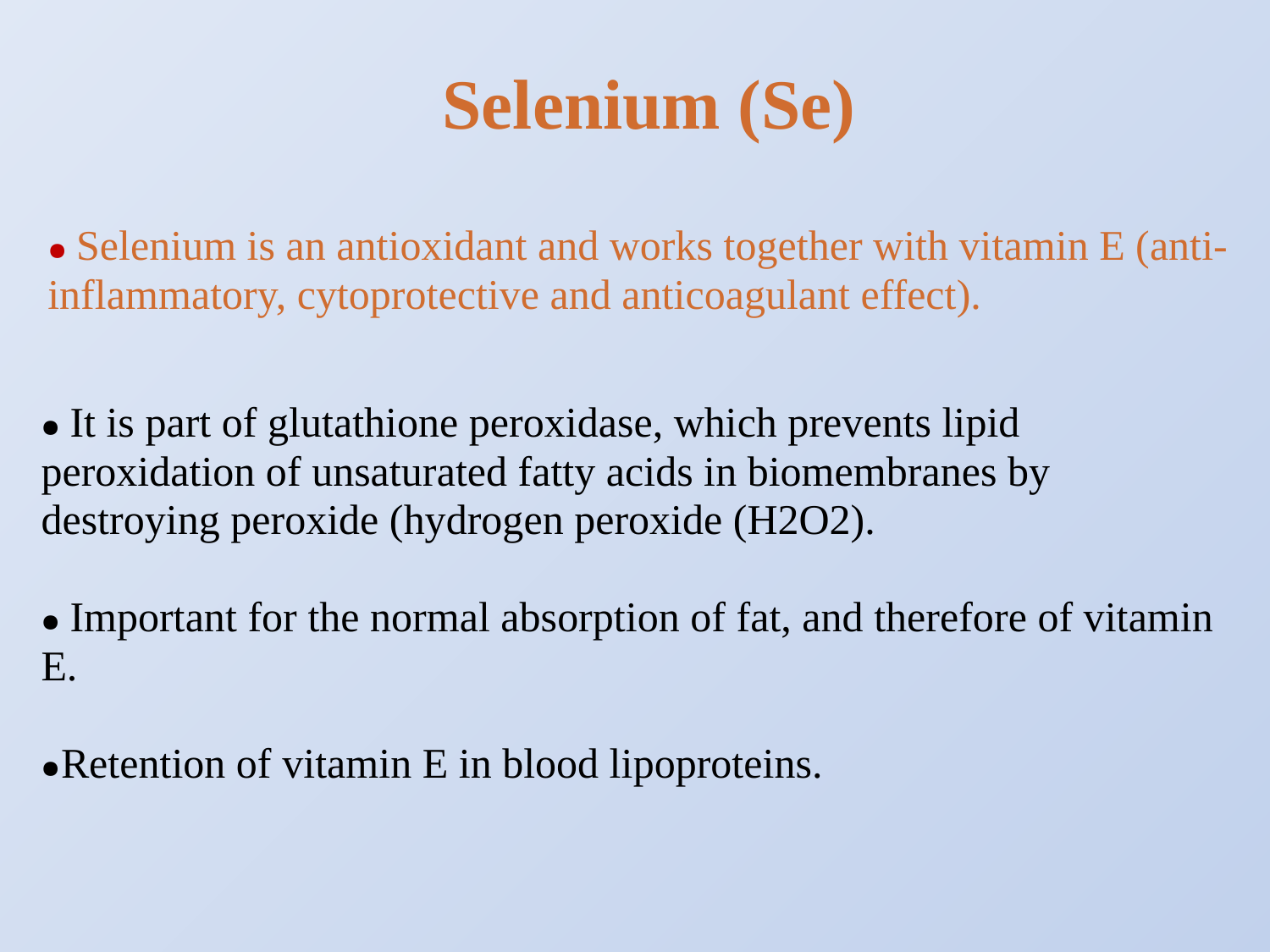

Selenium (Se)
• Selenium is an antioxidant and works together with vitamin E (anti-inflammatory, cytoprotective and anticoagulant effect).
• It is part of glutathione peroxidase, which prevents lipid peroxidation of unsaturated fatty acids in biomembranes by destroying peroxide (hydrogen peroxide (H2O2).

• Important for the normal absorption of fat, and therefore of vitamin E.

•Retention of vitamin E in blood lipoproteins.